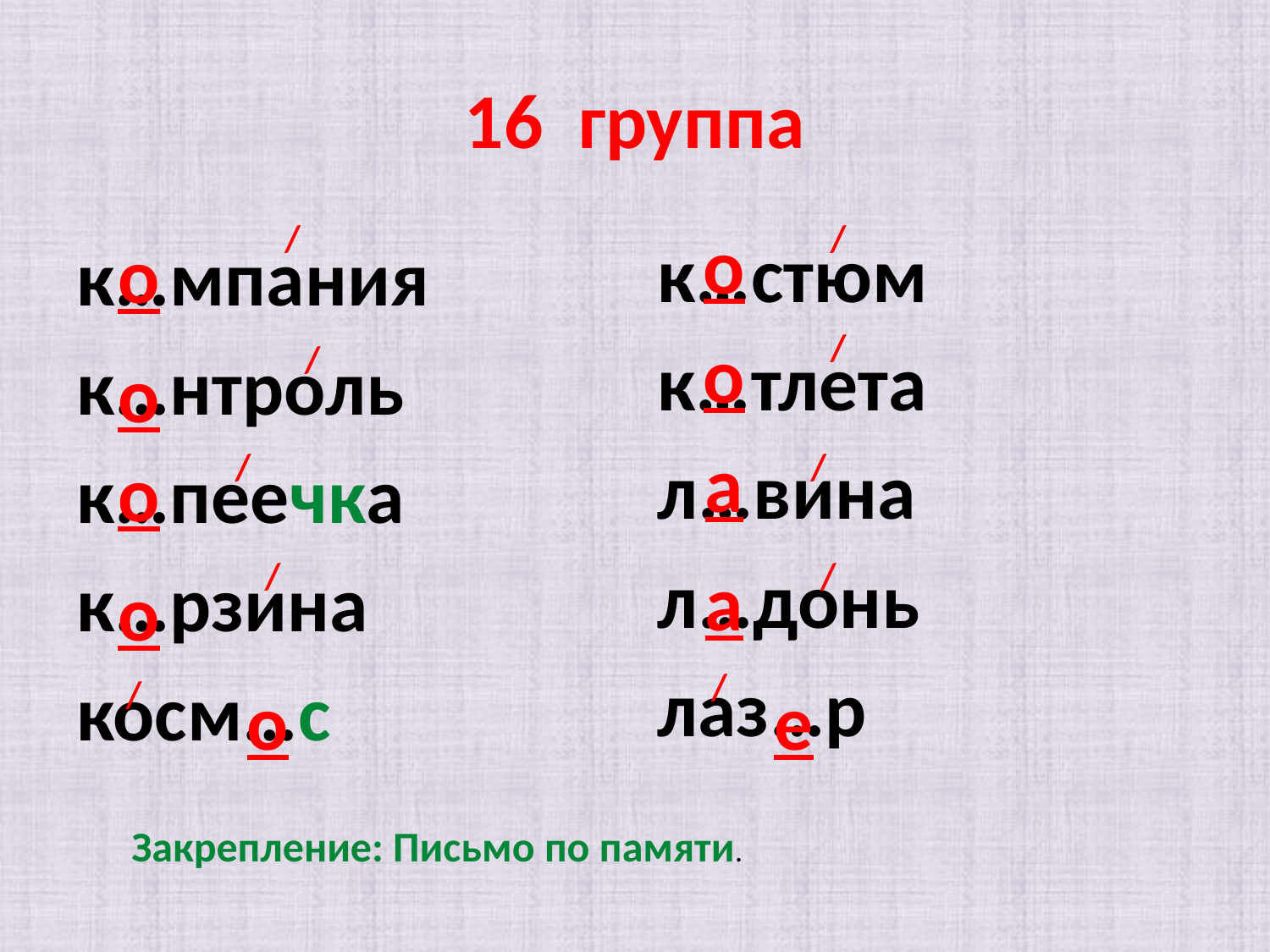

# 16  группа
/
/
к…стюм
к…тлета
л…вина
л…донь
лаз…р
о
к…мпания
к…нтроль
к…пеечка
к…рзина
косм…с
о
/
о
/
о
/
а
/
о
/
/
а
о
/
/
о
е
Закрепление: Письмо по памяти.